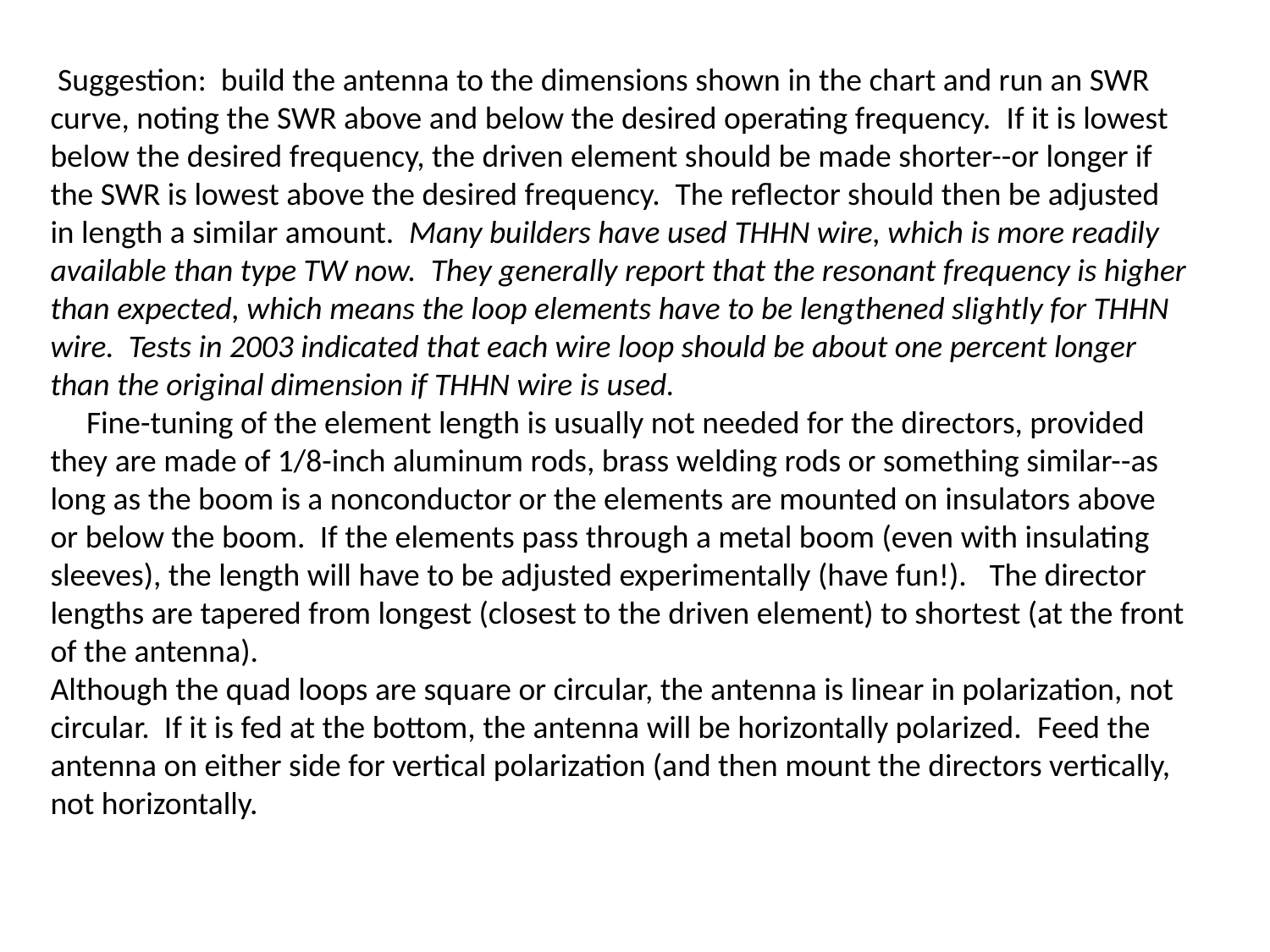

Suggestion:  build the antenna to the dimensions shown in the chart and run an SWR curve, noting the SWR above and below the desired operating frequency.  If it is lowest below the desired frequency, the driven element should be made shorter--or longer if the SWR is lowest above the desired frequency.  The reflector should then be adjusted in length a similar amount.  Many builders have used THHN wire, which is more readily available than type TW now.  They generally report that the resonant frequency is higher than expected, which means the loop elements have to be lengthened slightly for THHN wire.  Tests in 2003 indicated that each wire loop should be about one percent longer than the original dimension if THHN wire is used.  
     Fine-tuning of the element length is usually not needed for the directors, provided they are made of 1/8-inch aluminum rods, brass welding rods or something similar--as long as the boom is a nonconductor or the elements are mounted on insulators above or below the boom.  If the elements pass through a metal boom (even with insulating sleeves), the length will have to be adjusted experimentally (have fun!).   The director lengths are tapered from longest (closest to the driven element) to shortest (at the front of the antenna).
Although the quad loops are square or circular, the antenna is linear in polarization, not circular.  If it is fed at the bottom, the antenna will be horizontally polarized.  Feed the antenna on either side for vertical polarization (and then mount the directors vertically, not horizontally.